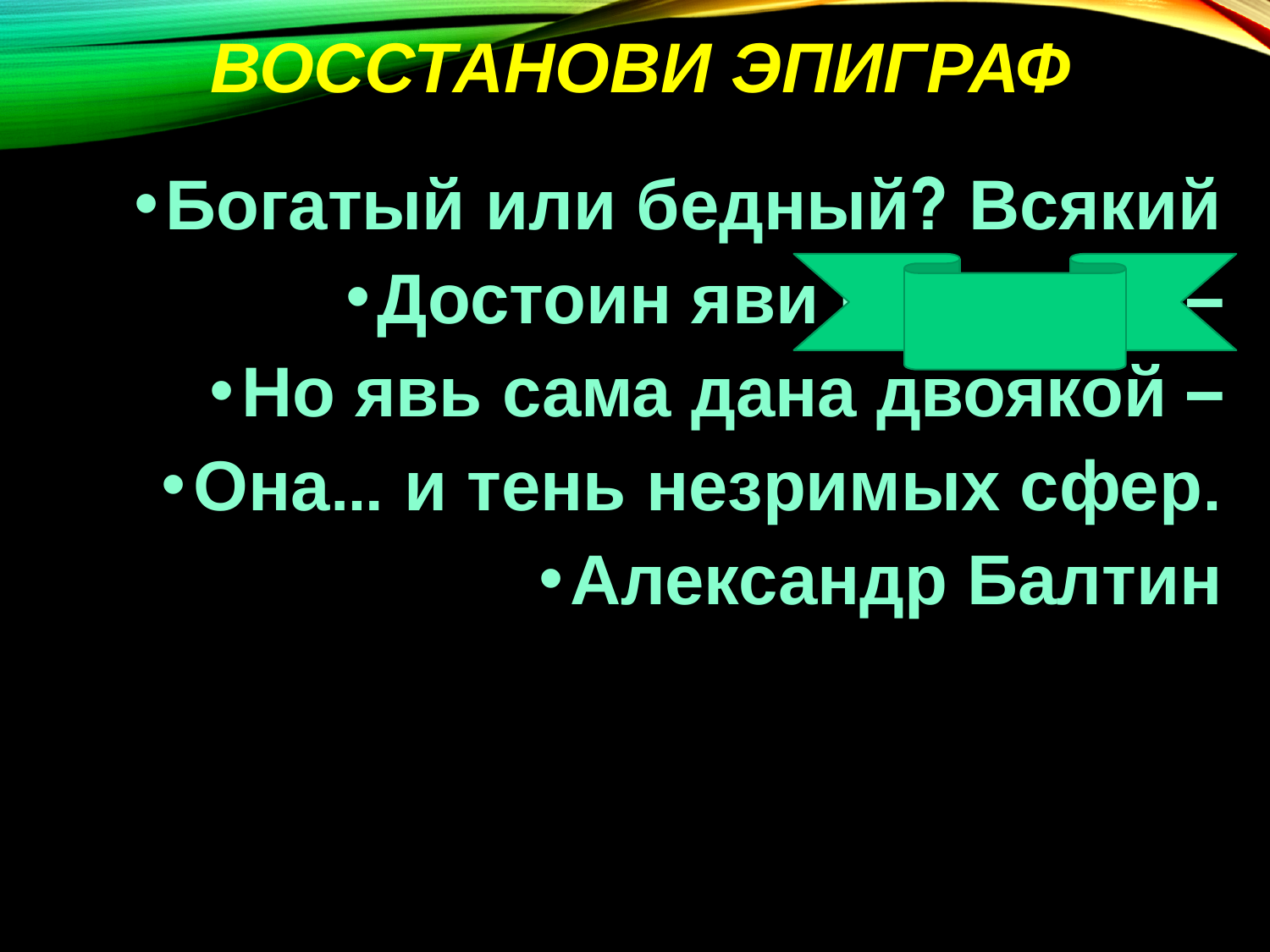

# Восстанови эпиграф
Богатый или бедный? Всякий
Достоин яви интерьер –
Но явь сама дана двоякой –
Она… и тень незримых сфер.
Александр Балтин